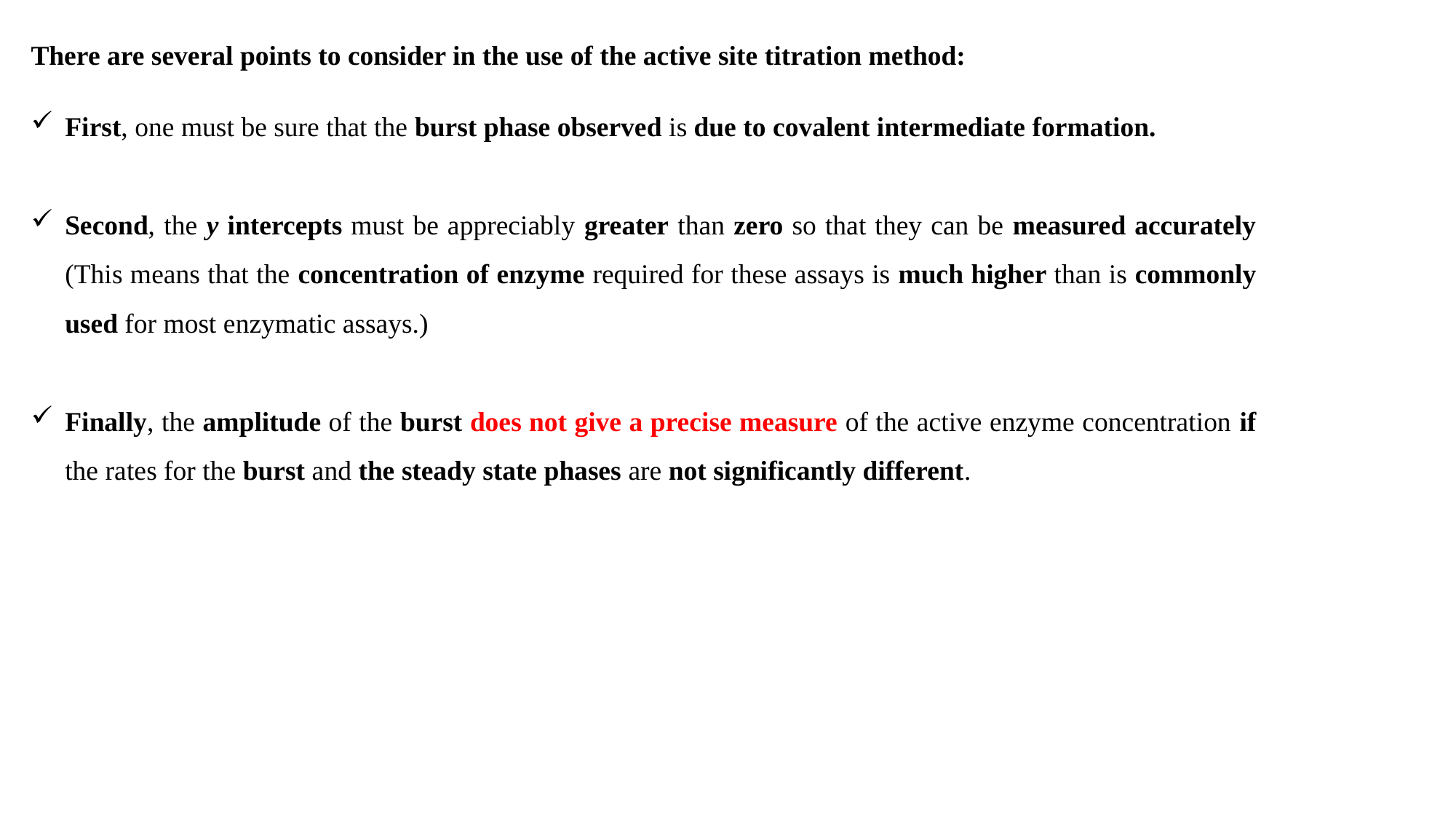

There are several points to consider in the use of the active site titration method:
First, one must be sure that the burst phase observed is due to covalent intermediate formation.

Second, the y intercepts must be appreciably greater than zero so that they can be measured accurately (This means that the concentration of enzyme required for these assays is much higher than is commonly used for most enzymatic assays.)

Finally, the amplitude of the burst does not give a precise measure of the active enzyme concentration if the rates for the burst and the steady state phases are not significantly different.